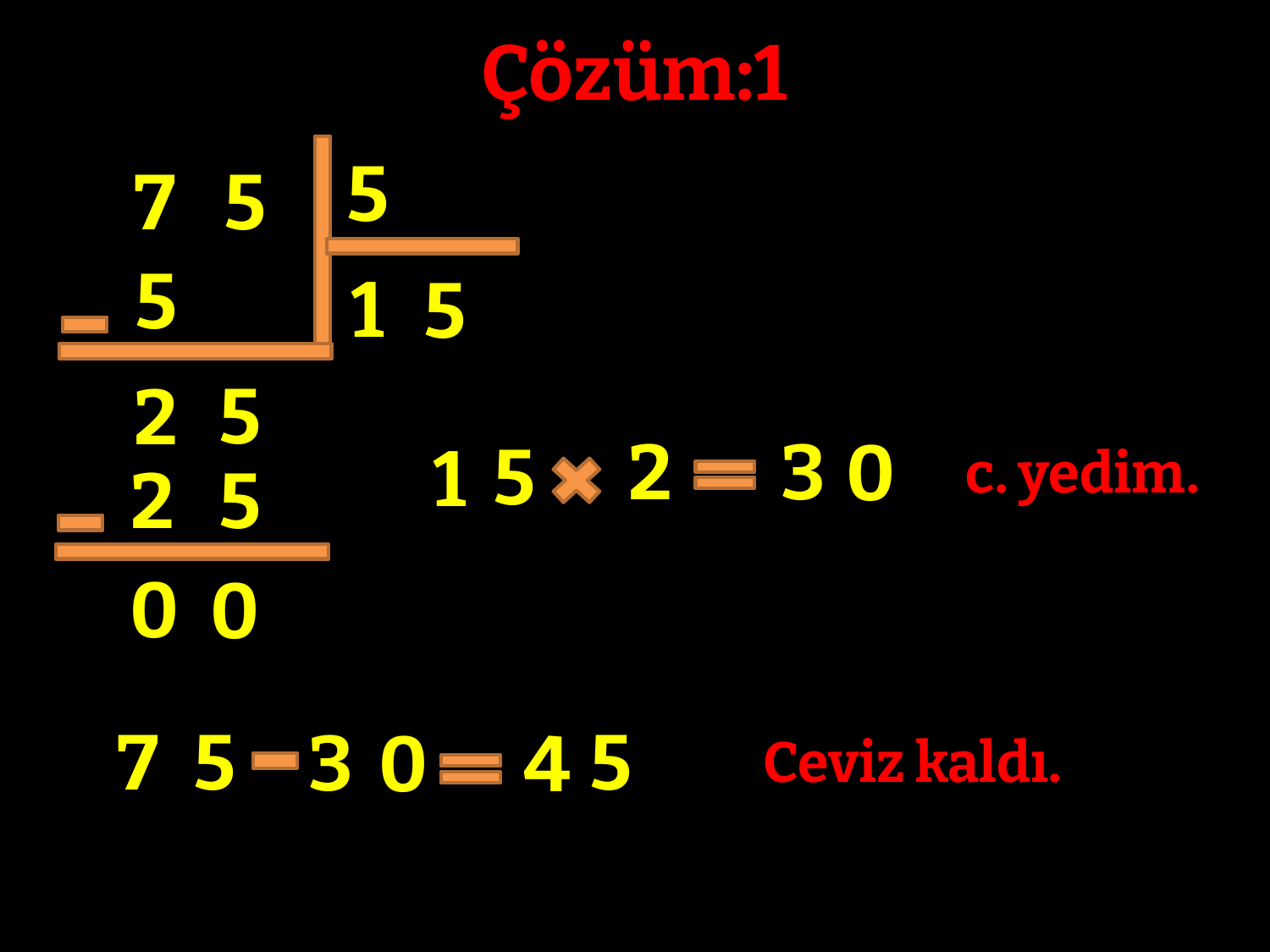

Çözüm:1
5
5
7

5
1
5

#

5
2
2
3
0
5
1
c. yedim.
2
5

0
0
5
7
5
3
0
4
Ceviz kaldı.